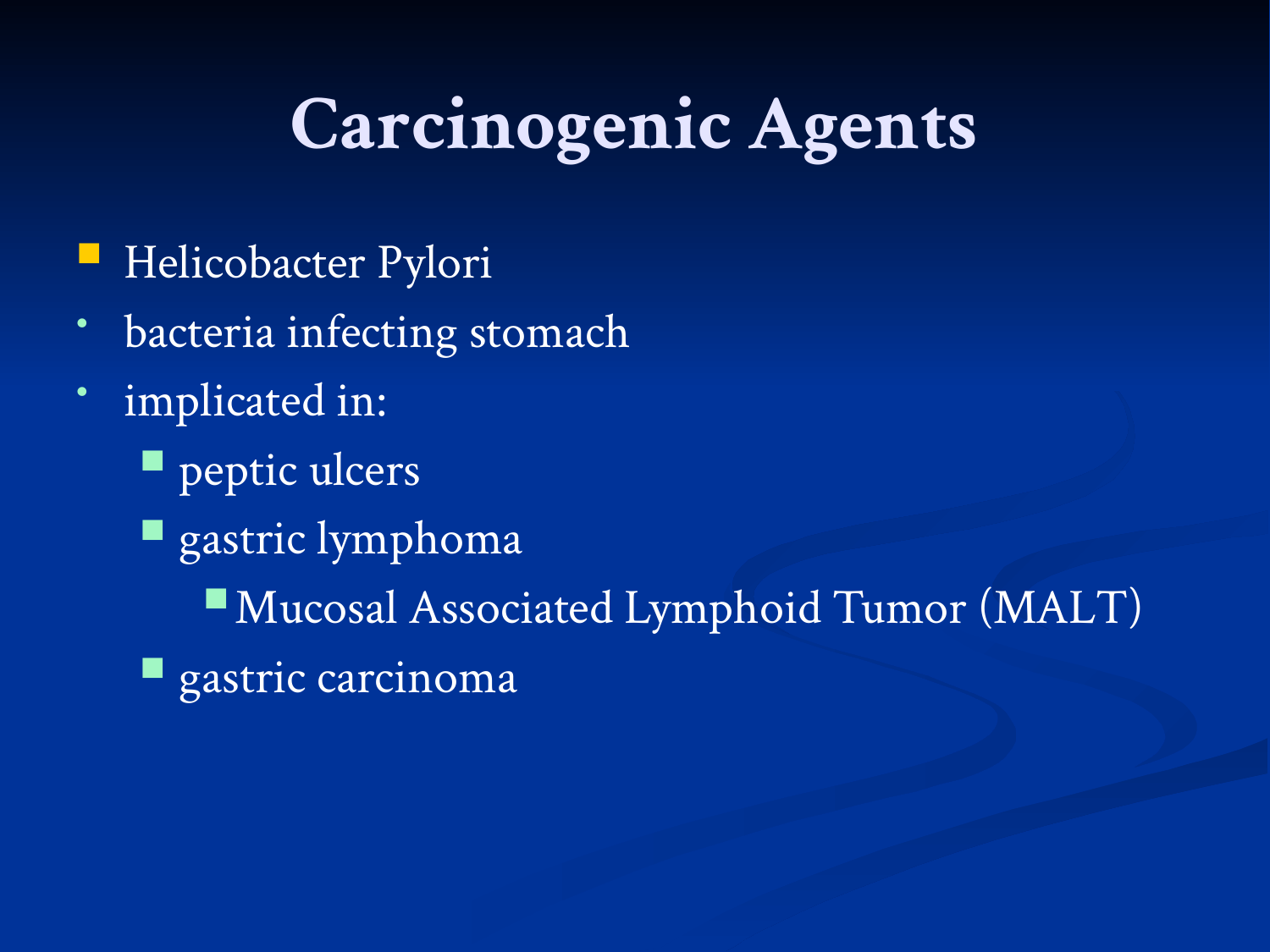

# Carcinogenic Agents
Helicobacter Pylori
bacteria infecting stomach
implicated in:
peptic ulcers
gastric lymphoma
Mucosal Associated Lymphoid Tumor (MALT)
gastric carcinoma